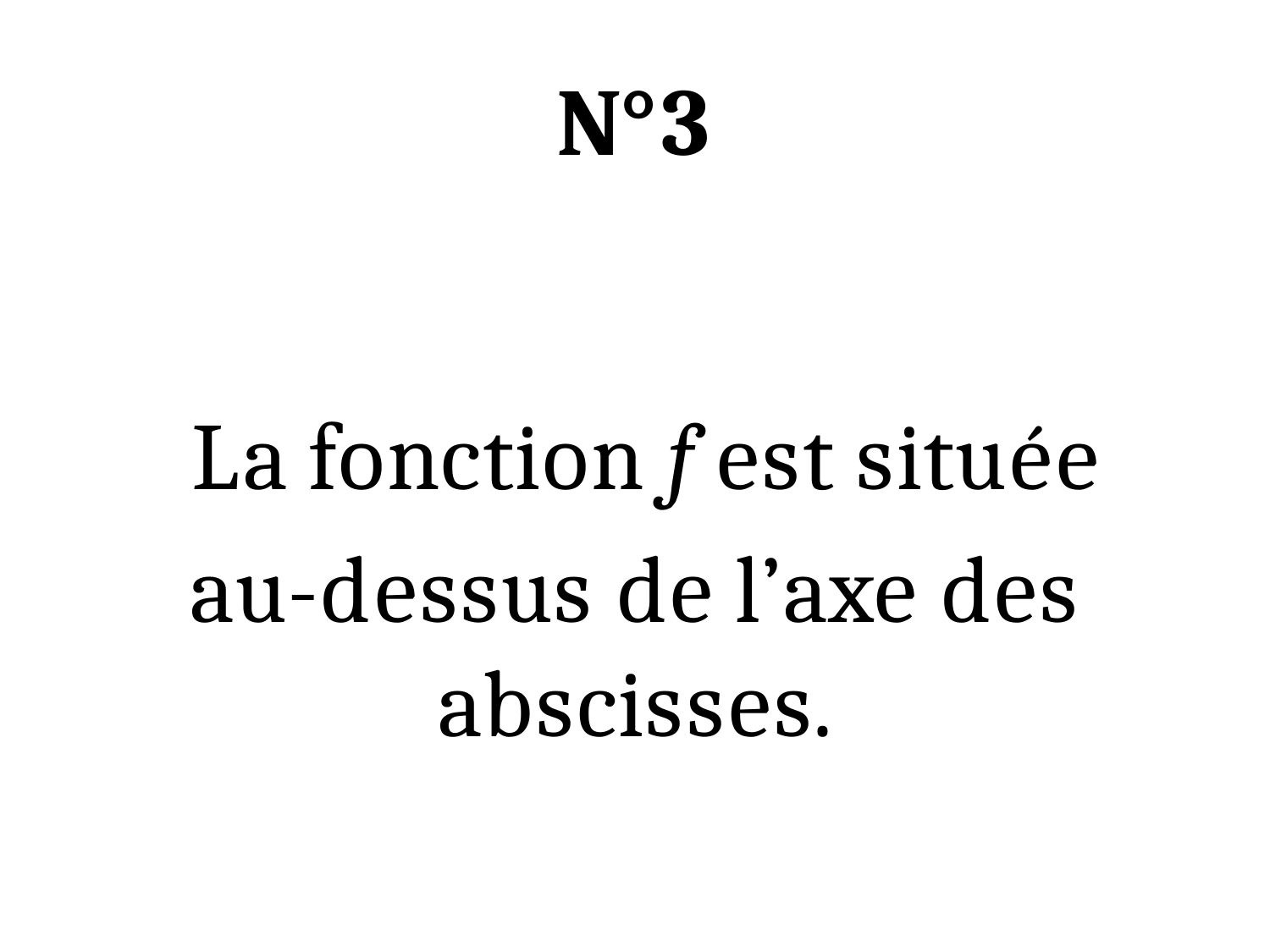

# N°3

 La fonction f est située
au-dessus de l’axe des abscisses.